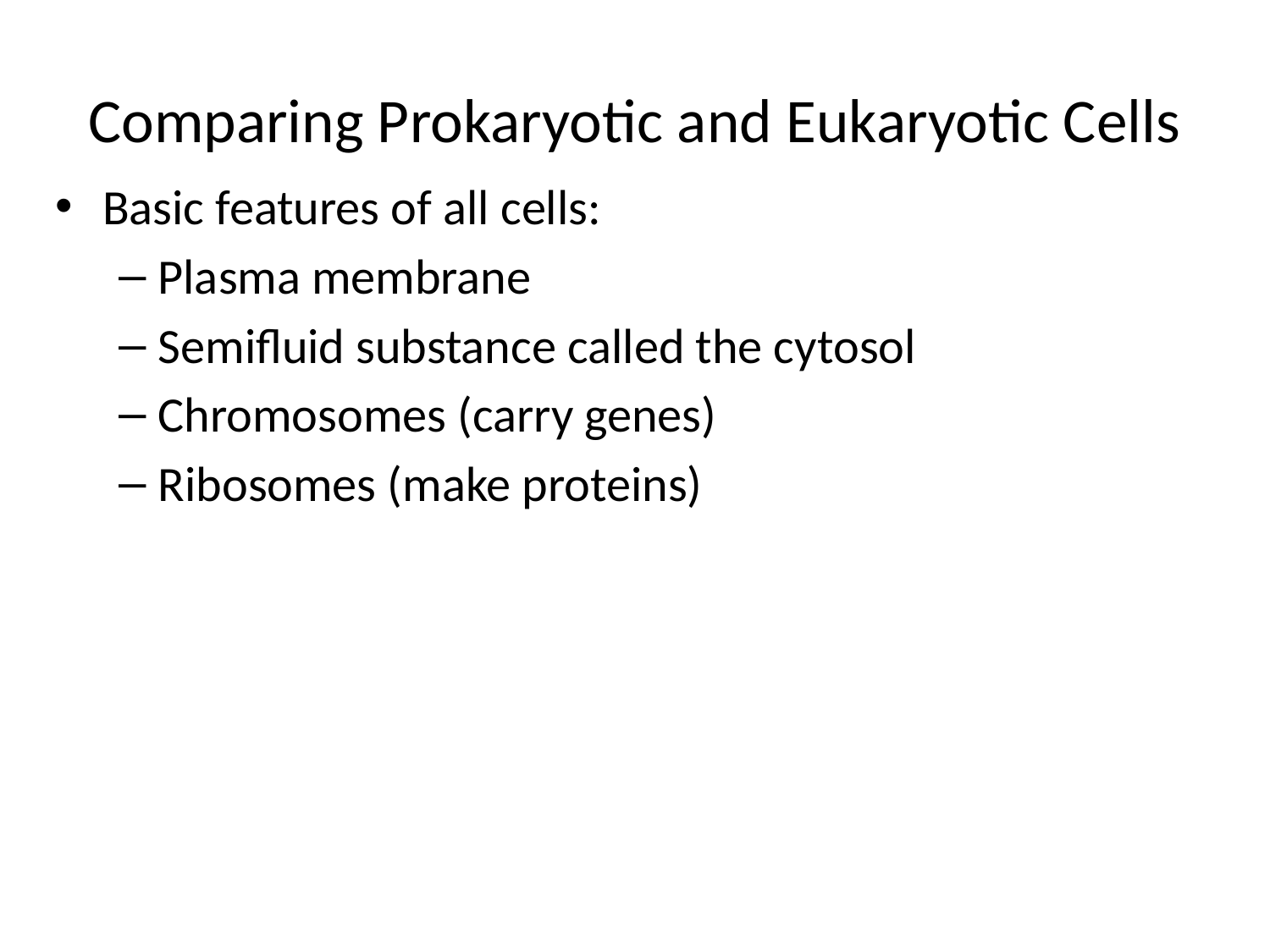

# Comparing Prokaryotic and Eukaryotic Cells
Basic features of all cells:
Plasma membrane
Semifluid substance called the cytosol
Chromosomes (carry genes)
Ribosomes (make proteins)